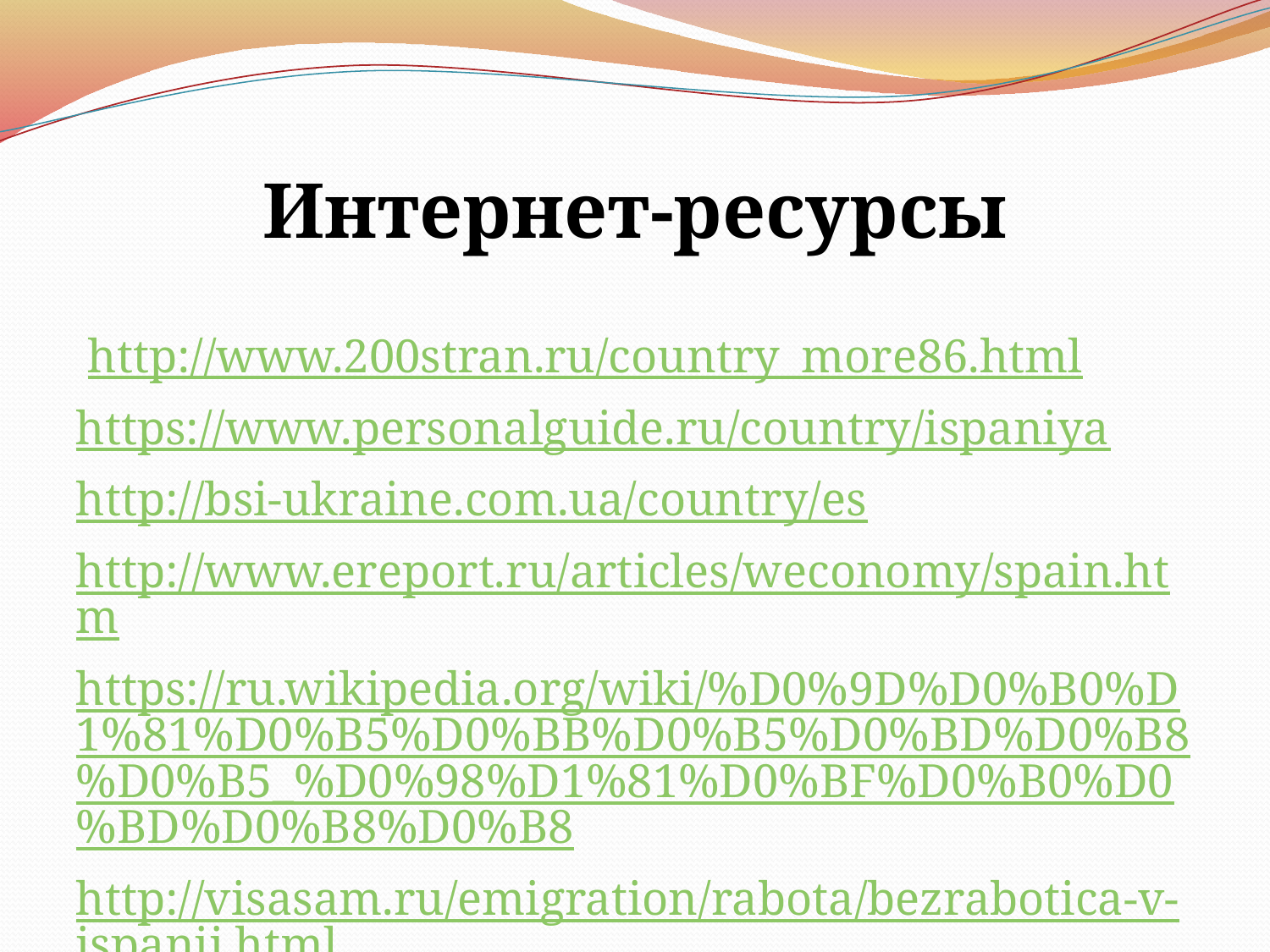

Интернет-ресурсы

 http://www.200stran.ru/country_more86.html
https://www.personalguide.ru/country/ispaniya
http://bsi-ukraine.com.ua/country/es
http://www.ereport.ru/articles/weconomy/spain.htm
https://ru.wikipedia.org/wiki/%D0%9D%D0%B0%D1%81%D0%B5%D0%BB%D0%B5%D0%BD%D0%B8%D0%B5_%D0%98%D1%81%D0%BF%D0%B0%D0%BD%D0%B8%D0%B8
http://visasam.ru/emigration/rabota/bezrabotica-v-ispanii.html
Яндекс картинки